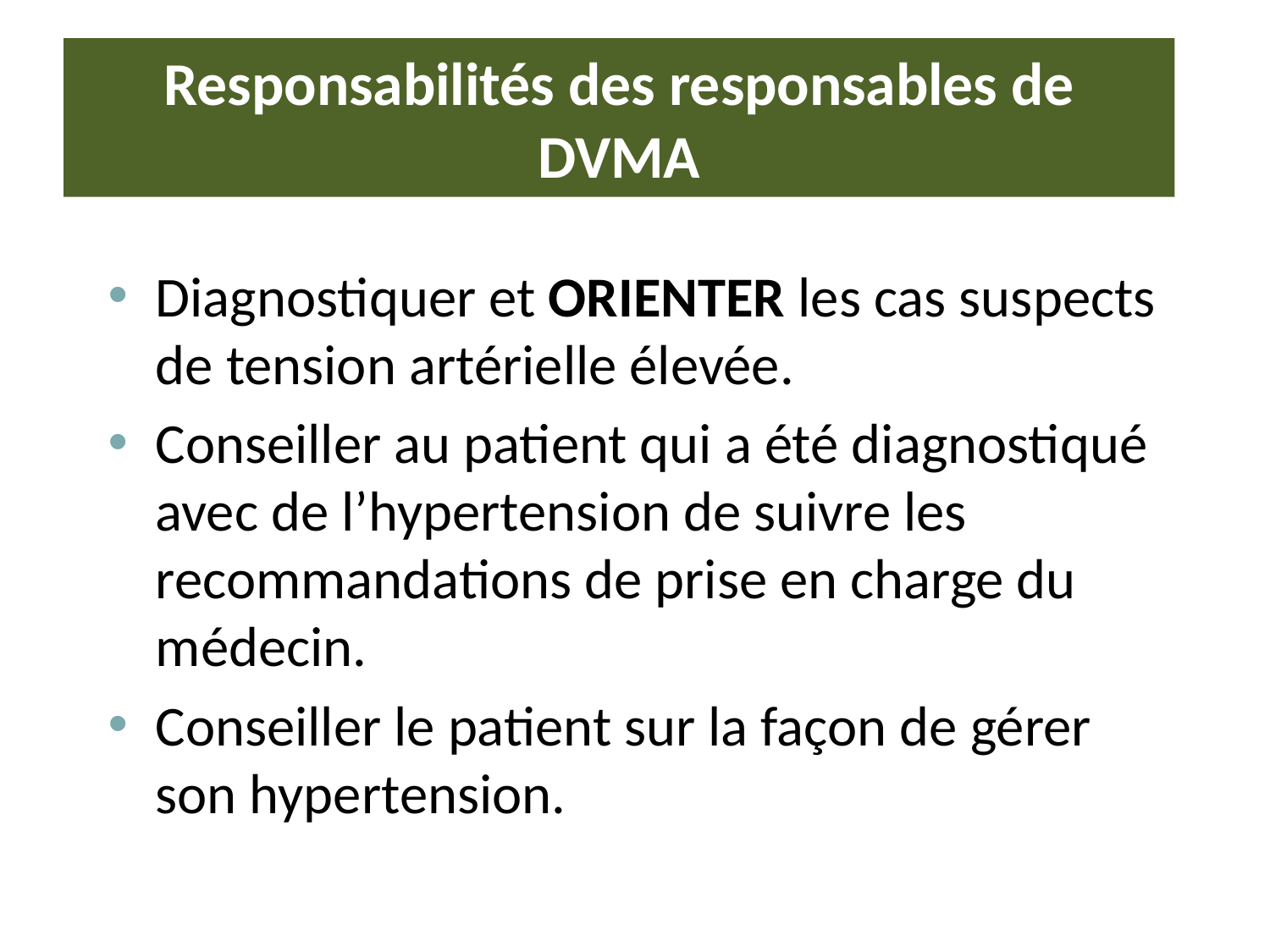

# Responsabilités des responsables de DVMA
Diagnostiquer et ORIENTER les cas suspects de tension artérielle élevée.
Conseiller au patient qui a été diagnostiqué avec de l’hypertension de suivre les recommandations de prise en charge du médecin.
Conseiller le patient sur la façon de gérer son hypertension.